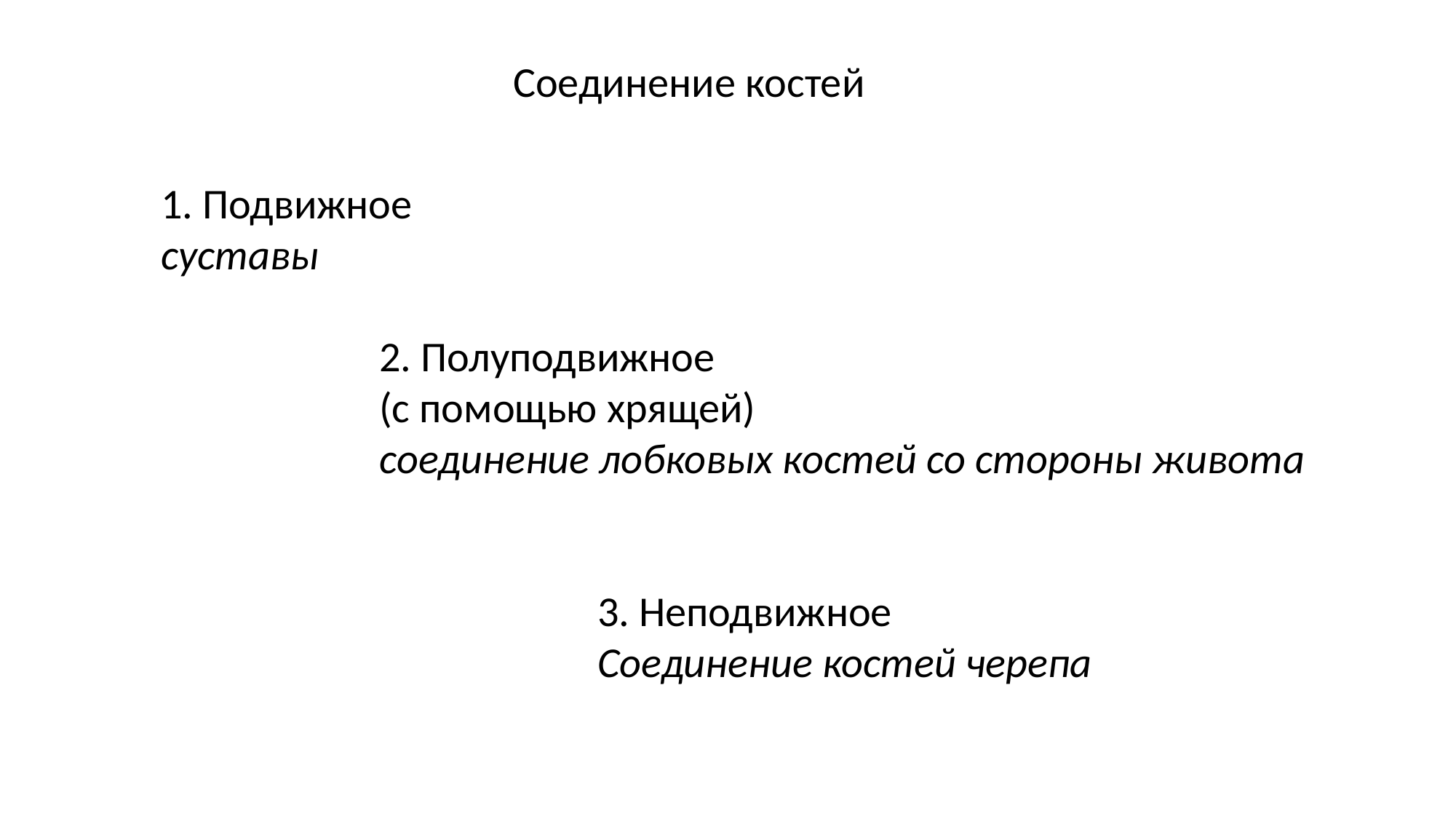

Соединение костей
1. Подвижное
суставы

	2. Полуподвижное
	(с помощью хрящей)
	соединение лобковых костей со стороны живота

3. Неподвижное
Соединение костей черепа